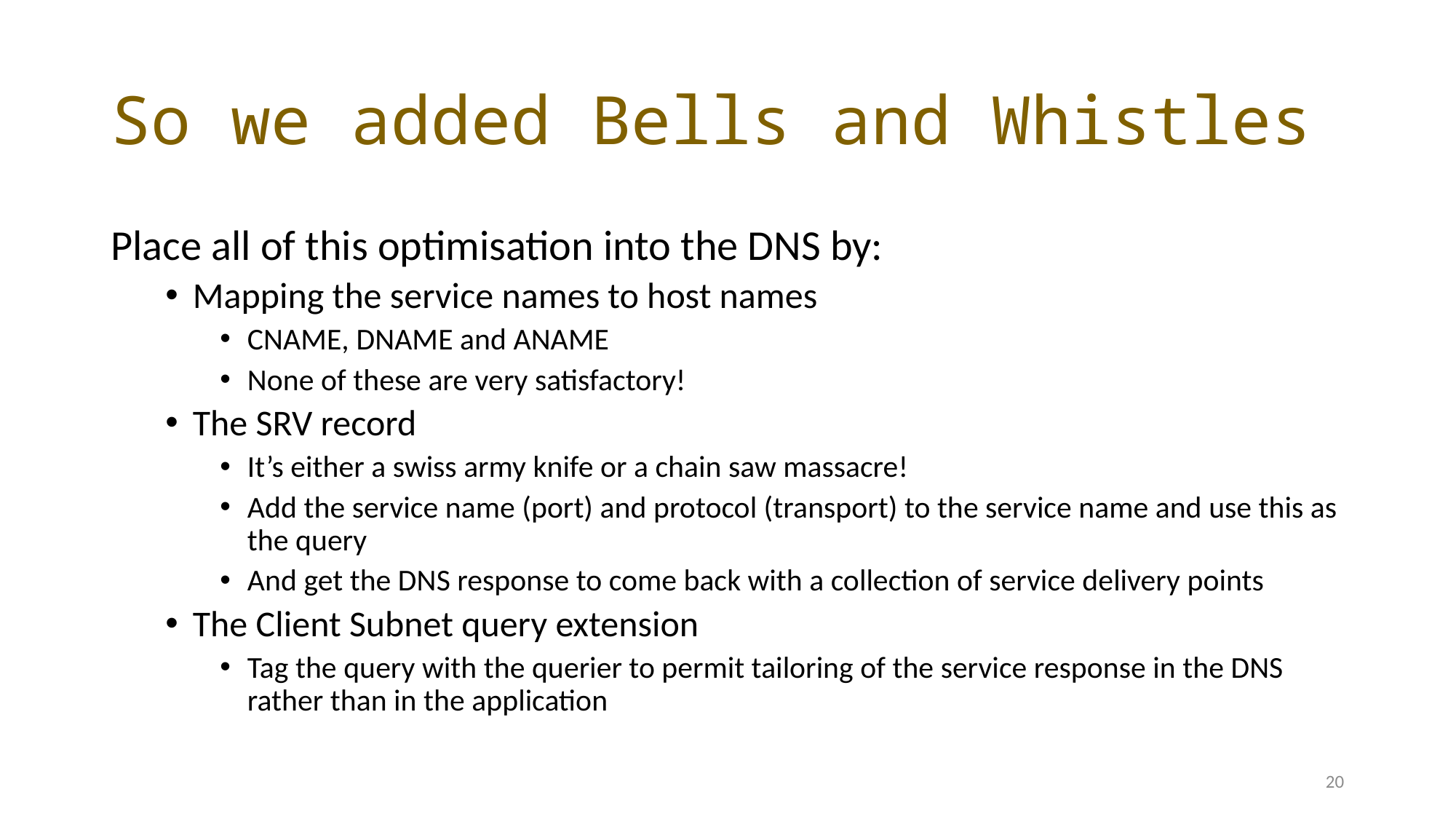

# So we added Bells and Whistles
Place all of this optimisation into the DNS by:
Mapping the service names to host names
CNAME, DNAME and ANAME
None of these are very satisfactory!
The SRV record
It’s either a swiss army knife or a chain saw massacre!
Add the service name (port) and protocol (transport) to the service name and use this as the query
And get the DNS response to come back with a collection of service delivery points
The Client Subnet query extension
Tag the query with the querier to permit tailoring of the service response in the DNS rather than in the application
20